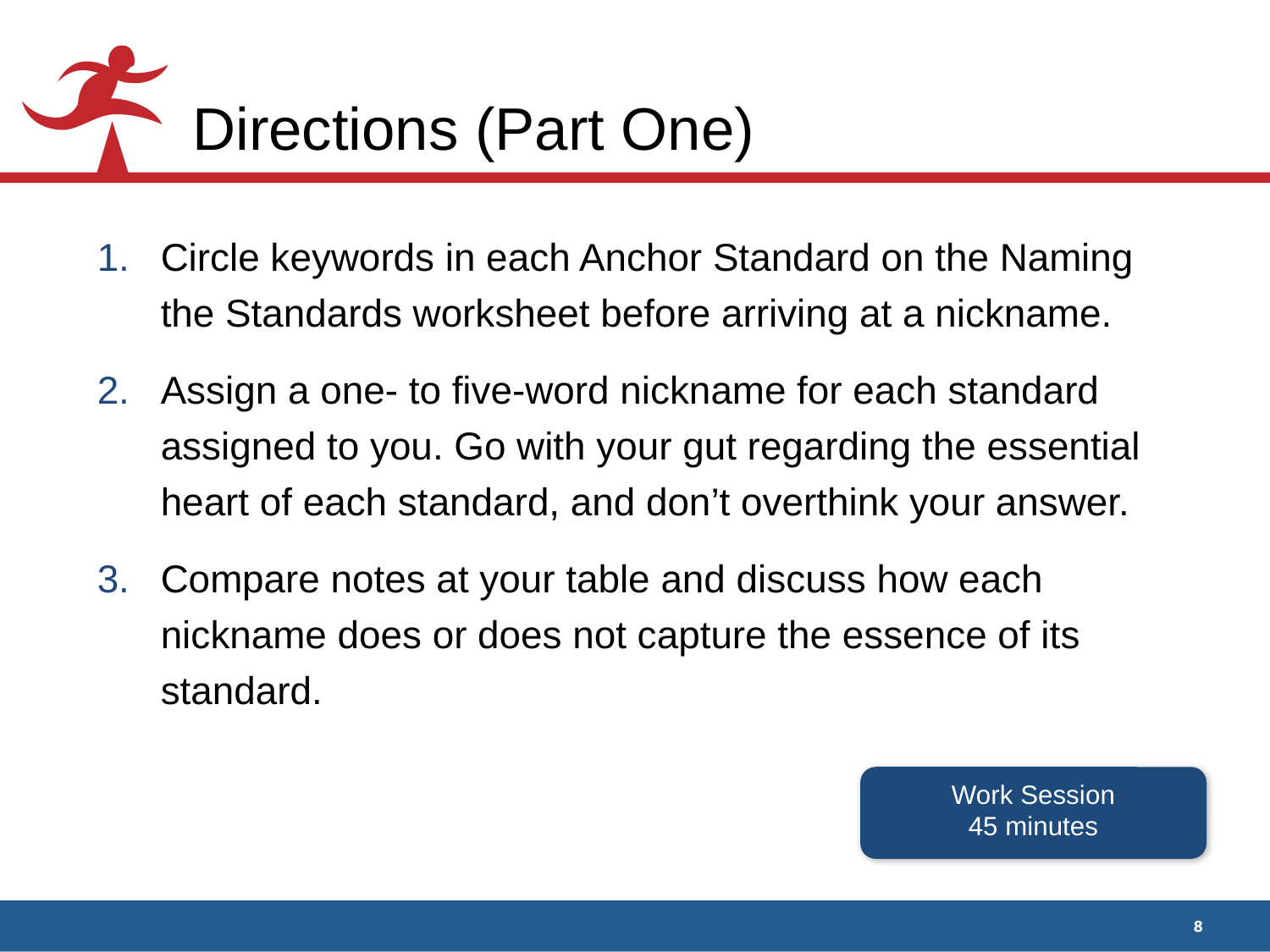

# Directions (Part One)
Circle keywords in each Anchor Standard on the Naming the Standards worksheet before arriving at a nickname.
Assign a one- to five-word nickname for each standard assigned to you. Go with your gut regarding the essential heart of each standard, and don’t overthink your answer.
Compare notes at your table and discuss how each nickname does or does not capture the essence of its standard.

Work Session
45 minutes